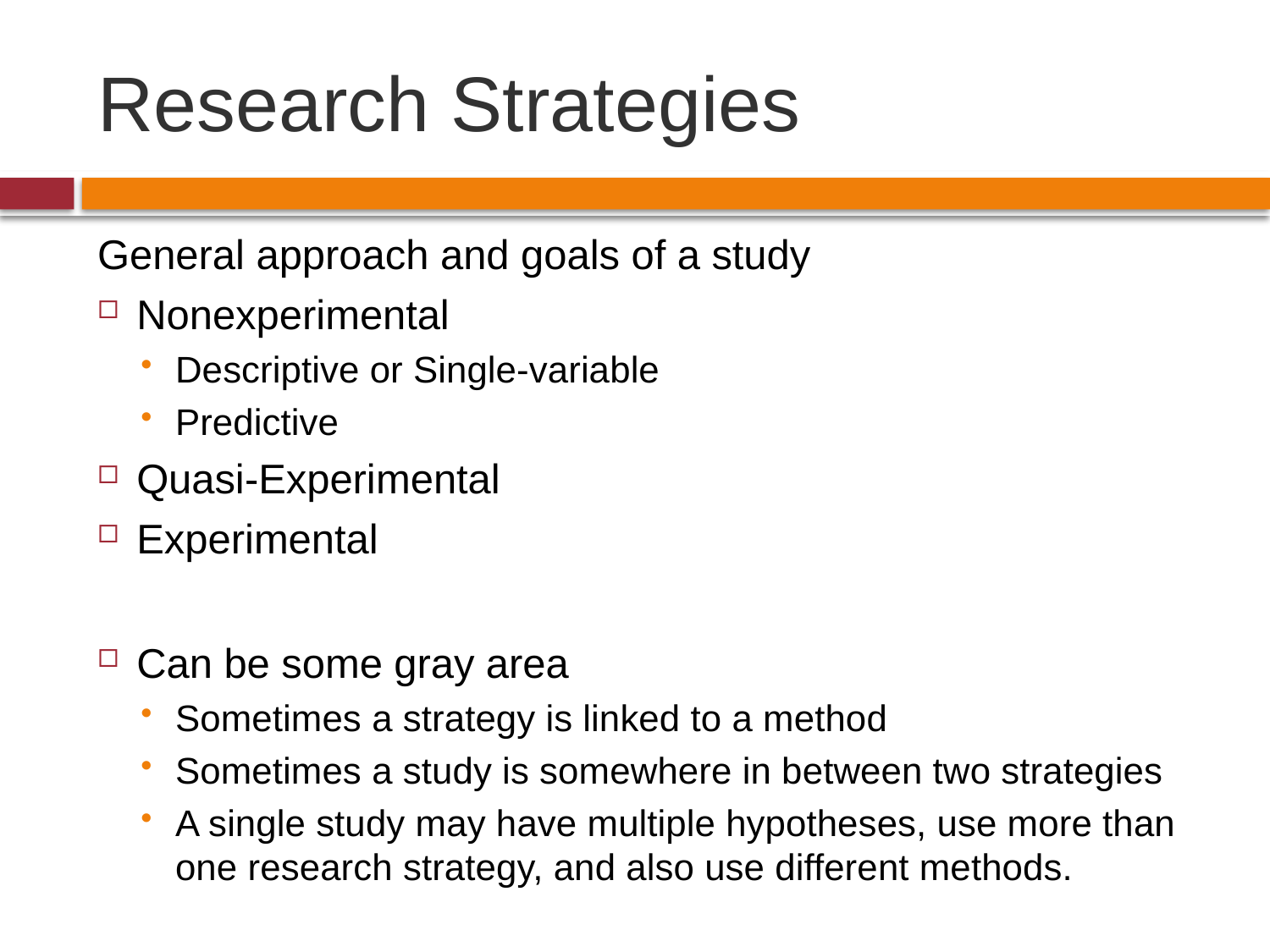

# Research Strategies
General approach and goals of a study
Nonexperimental
Descriptive or Single-variable
Predictive
Quasi-Experimental
Experimental

Can be some gray area
Sometimes a strategy is linked to a method
Sometimes a study is somewhere in between two strategies
A single study may have multiple hypotheses, use more than one research strategy, and also use different methods.